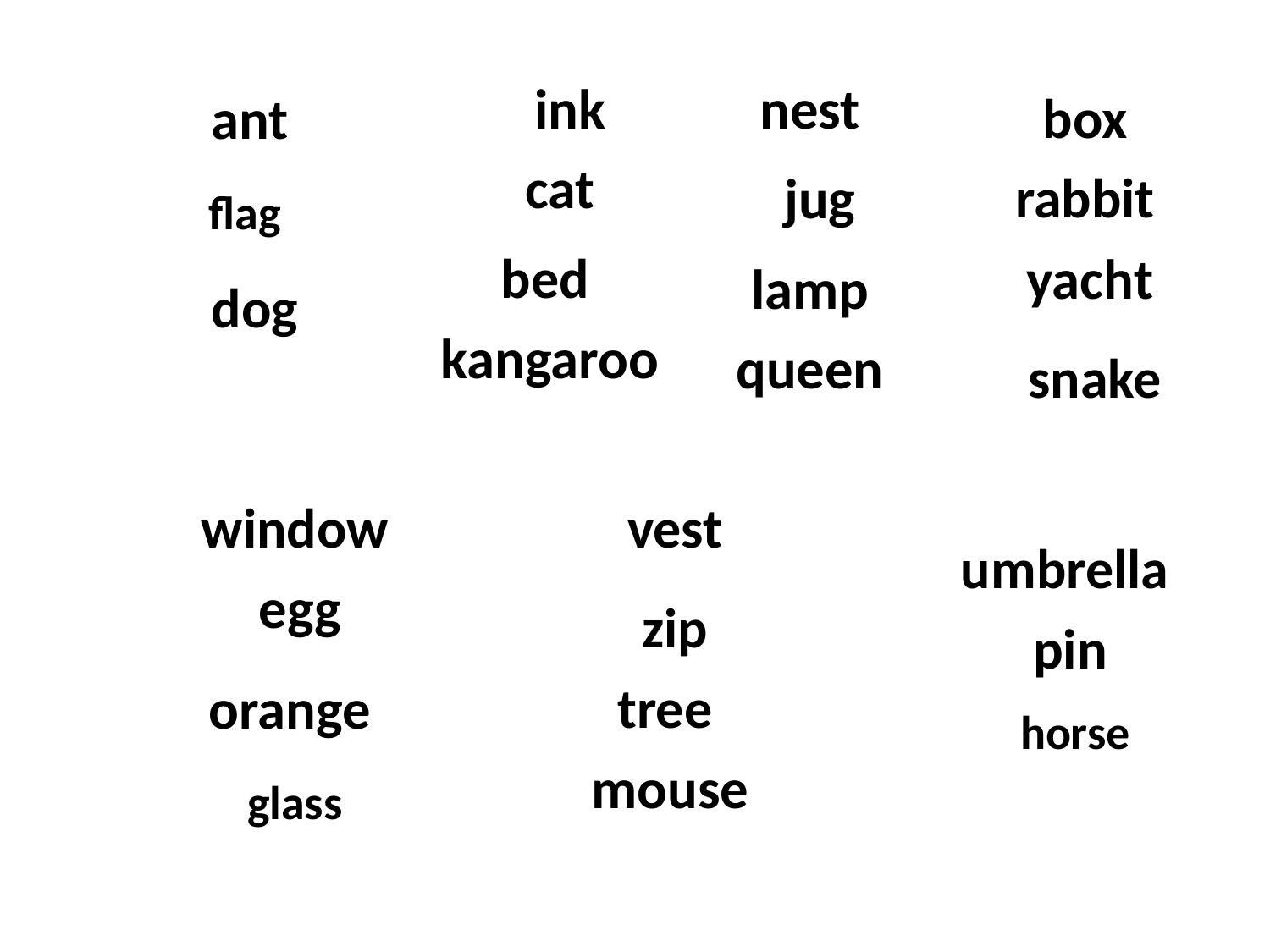

ink
nest
ant
box
cat
jug
rabbit
flag
bed
yacht
lamp
dog
kangaroo
queen
snake
window
vest
umbrella
egg
zip
pin
orange
tree
horse
mouse
glass